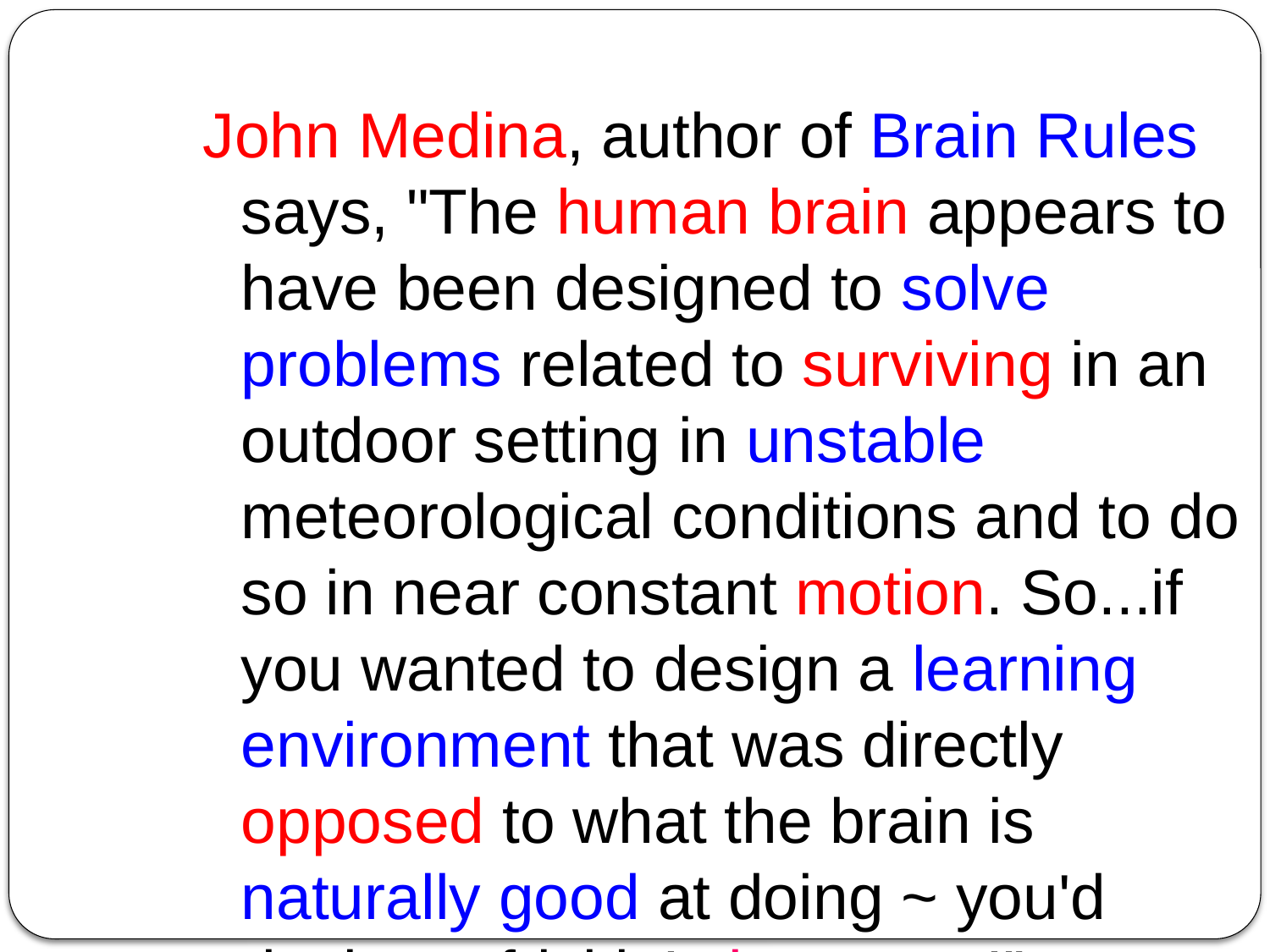

#
John Medina, author of Brain Rules says, "The human brain appears to have been designed to solve problems related to surviving in an outdoor setting in unstable meteorological conditions and to do so in near constant motion. So...if you wanted to design a learning environment that was directly opposed to what the brain is naturally good at doing ~ you'd design a frickin’ classroom!”